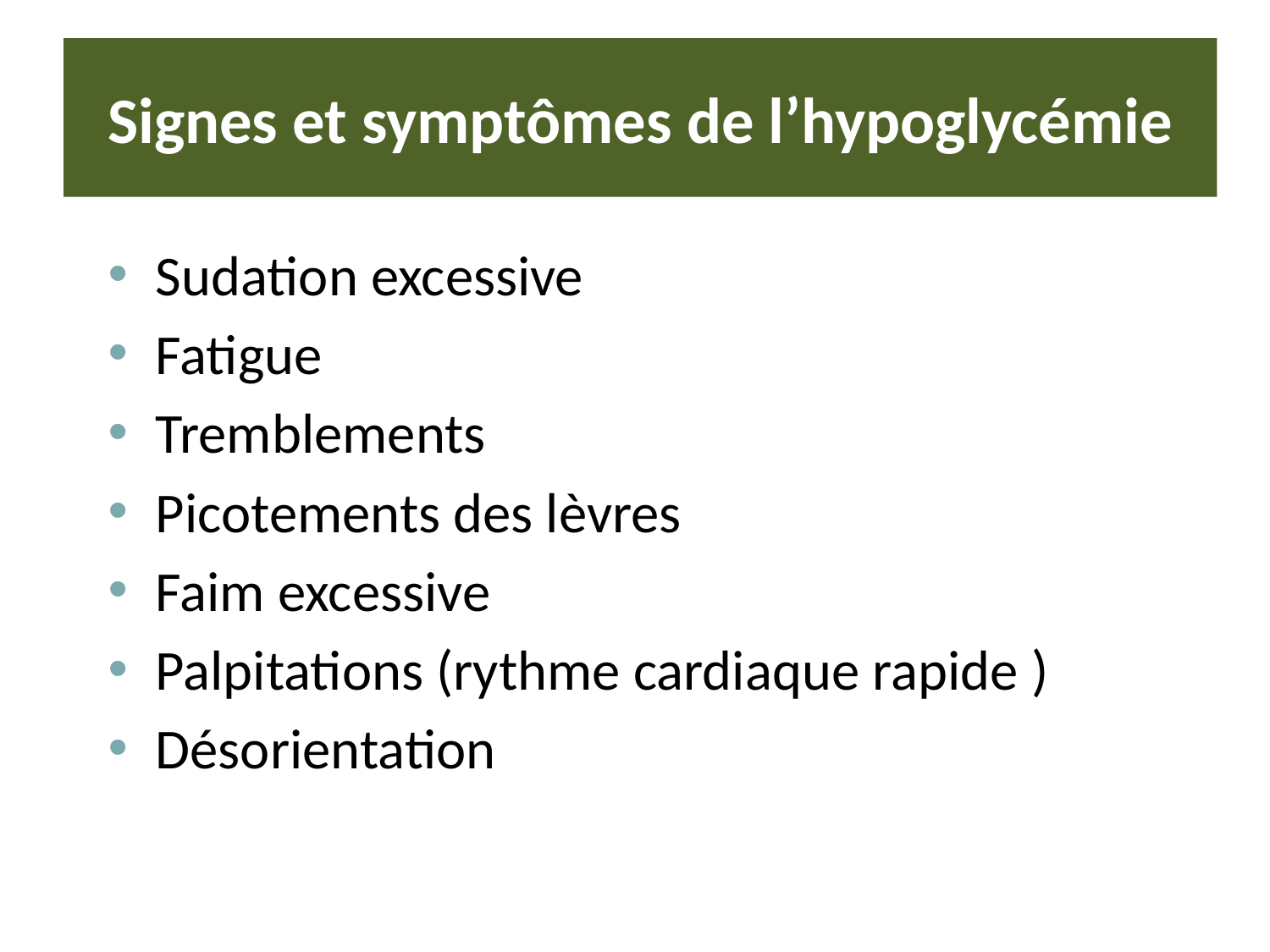

# Signes et symptômes de l’hypoglycémie
Sudation excessive
Fatigue
Tremblements
Picotements des lèvres
Faim excessive
Palpitations (rythme cardiaque rapide )
Désorientation